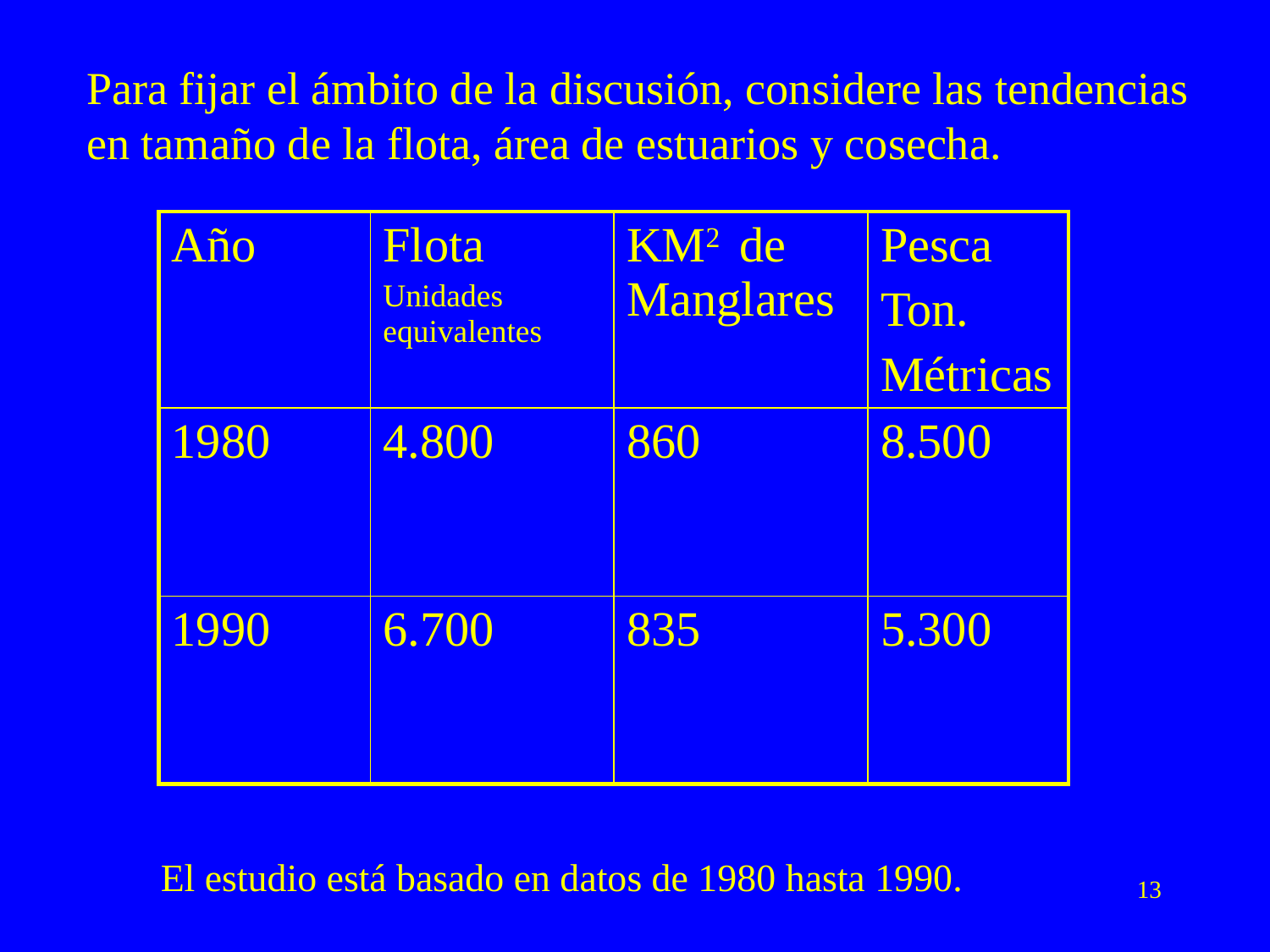

Para fijar el ámbito de la discusión, considere las tendencias en tamaño de la flota, área de estuarios y cosecha.

| Año | Flota Unidades equivalentes | KM2 de Manglares | Pesca Ton. Métricas |
| --- | --- | --- | --- |
| 1980 | 4.800 | 860 | 8.500 |
| 1990 | 6.700 | 835 | 5.300 |
El estudio está basado en datos de 1980 hasta 1990.
13